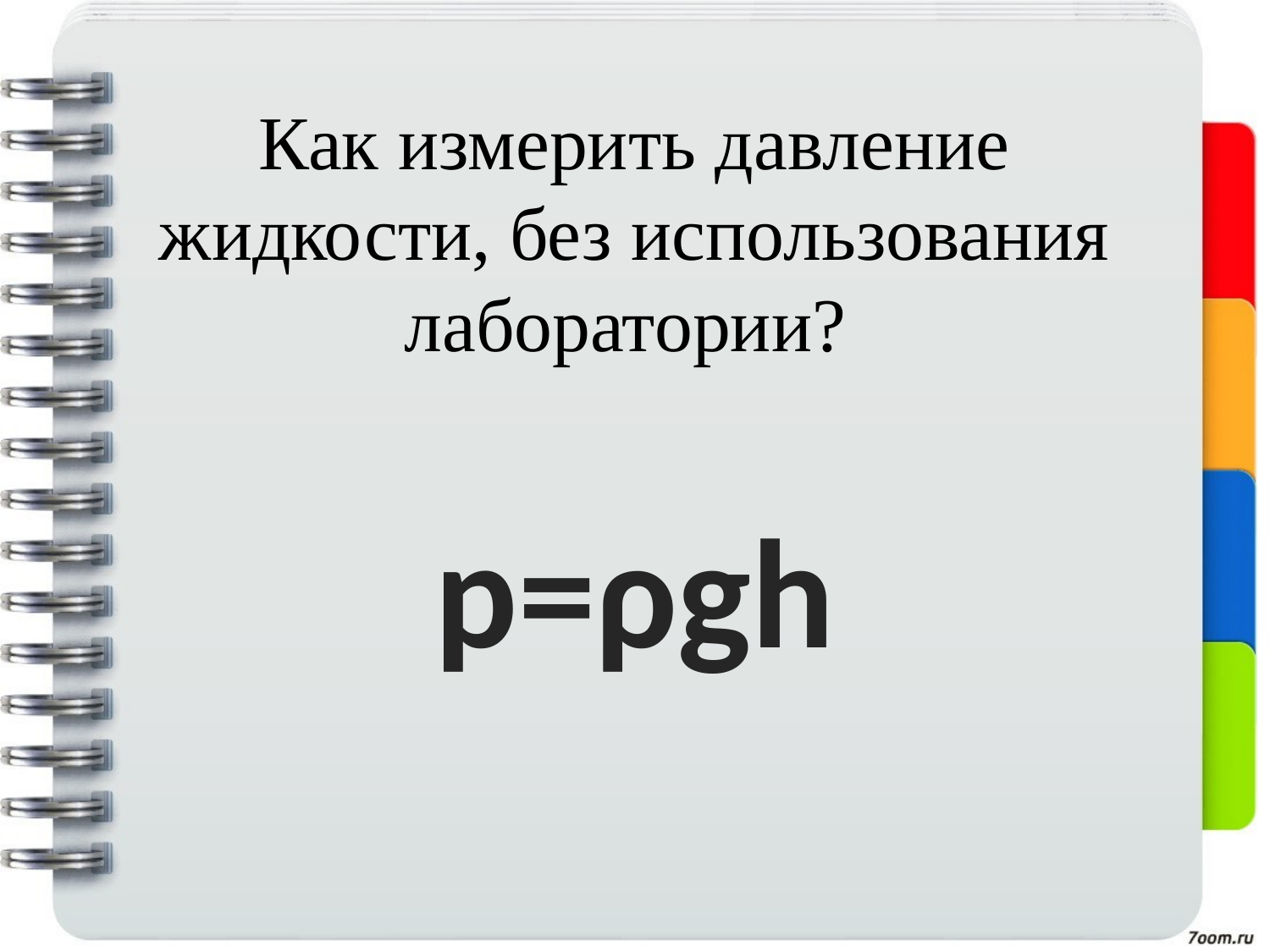

# Как измерить давление жидкости, без использования лаборатории?
р=ρgh